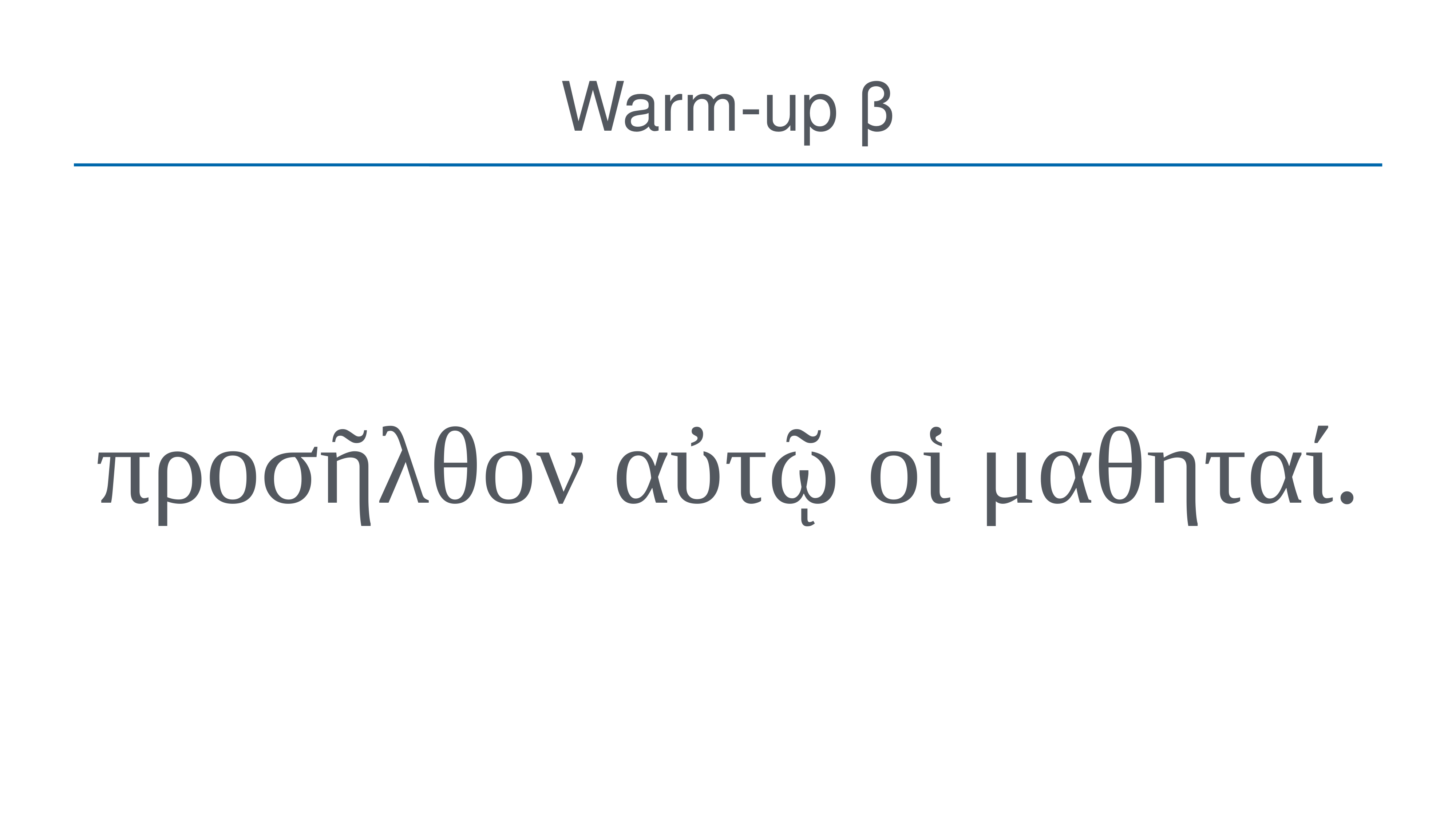

# Warm-up β
προσῆλθον αὐτῷ οἱ μαθηταί.